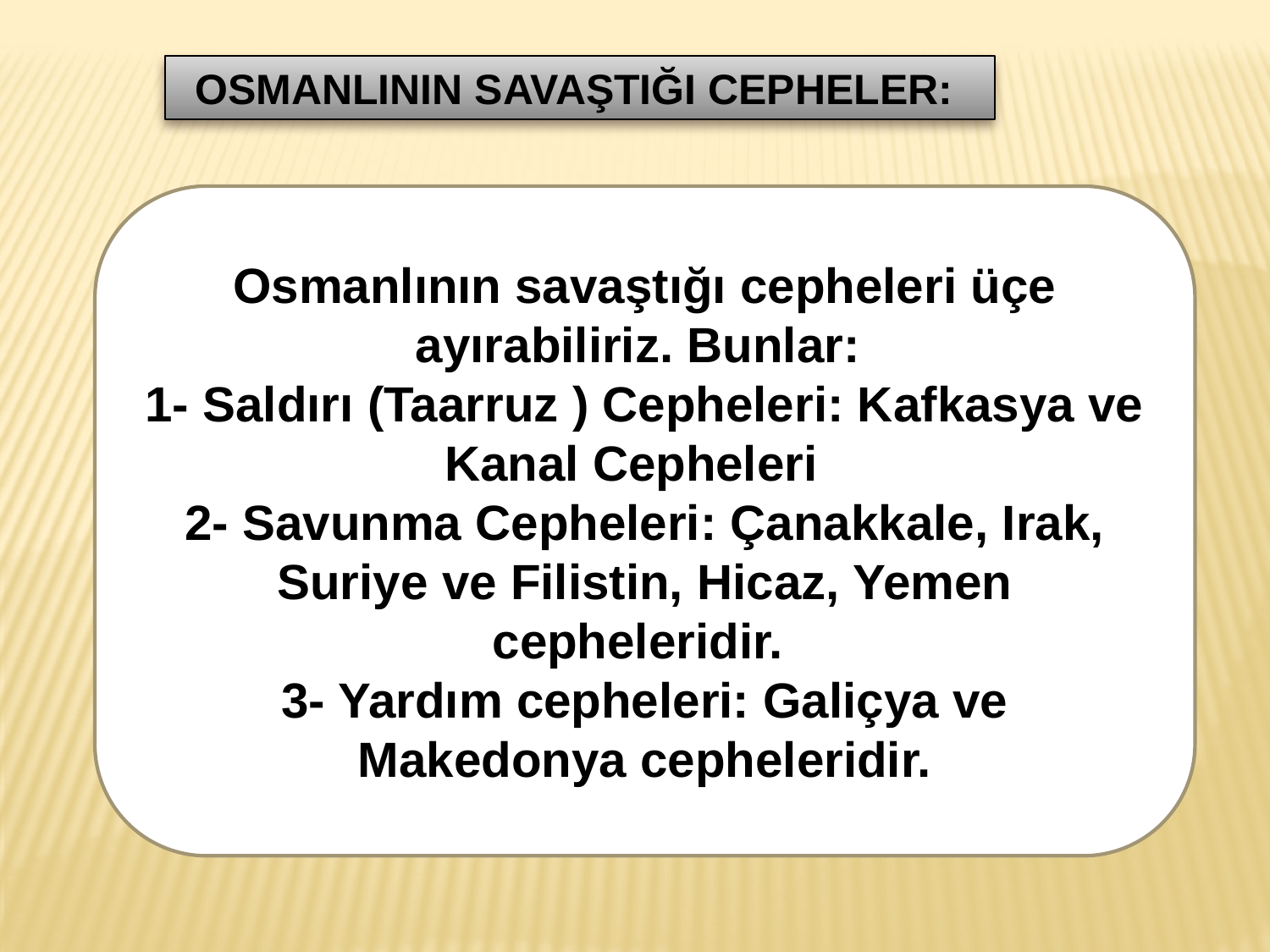

OSMANLININ SAVAŞTIĞI CEPHELER:
Osmanlının savaştığı cepheleri üçe ayırabiliriz. Bunlar:
1- Saldırı (Taarruz ) Cepheleri: Kafkasya ve Kanal Cepheleri
2- Savunma Cepheleri: Çanakkale, Irak, Suriye ve Filistin, Hicaz, Yemen cepheleridir.
3- Yardım cepheleri: Galiçya ve Makedonya cepheleridir.